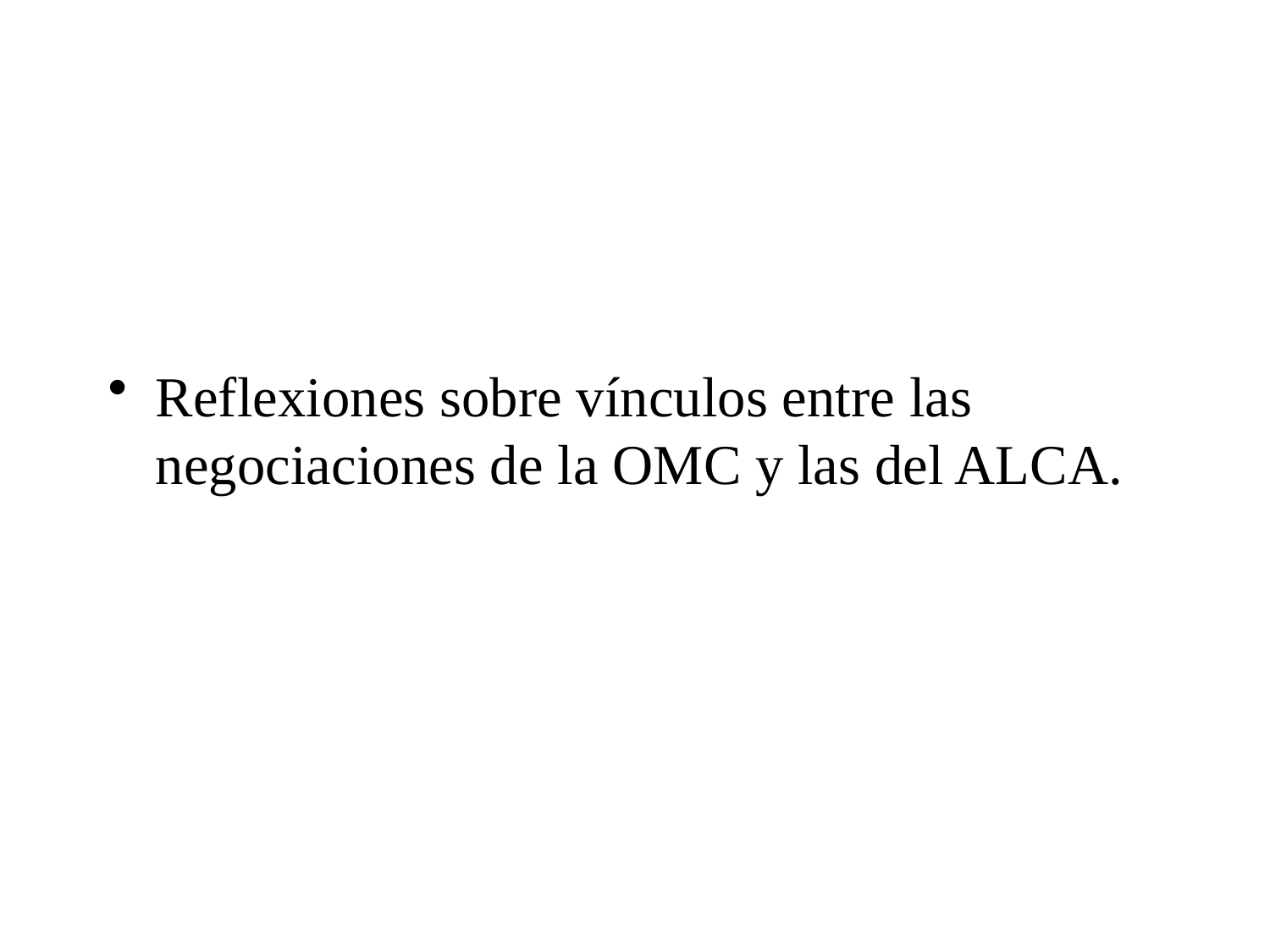

#

Reflexiones sobre vínculos entre las negociaciones de la OMC y las del ALCA.